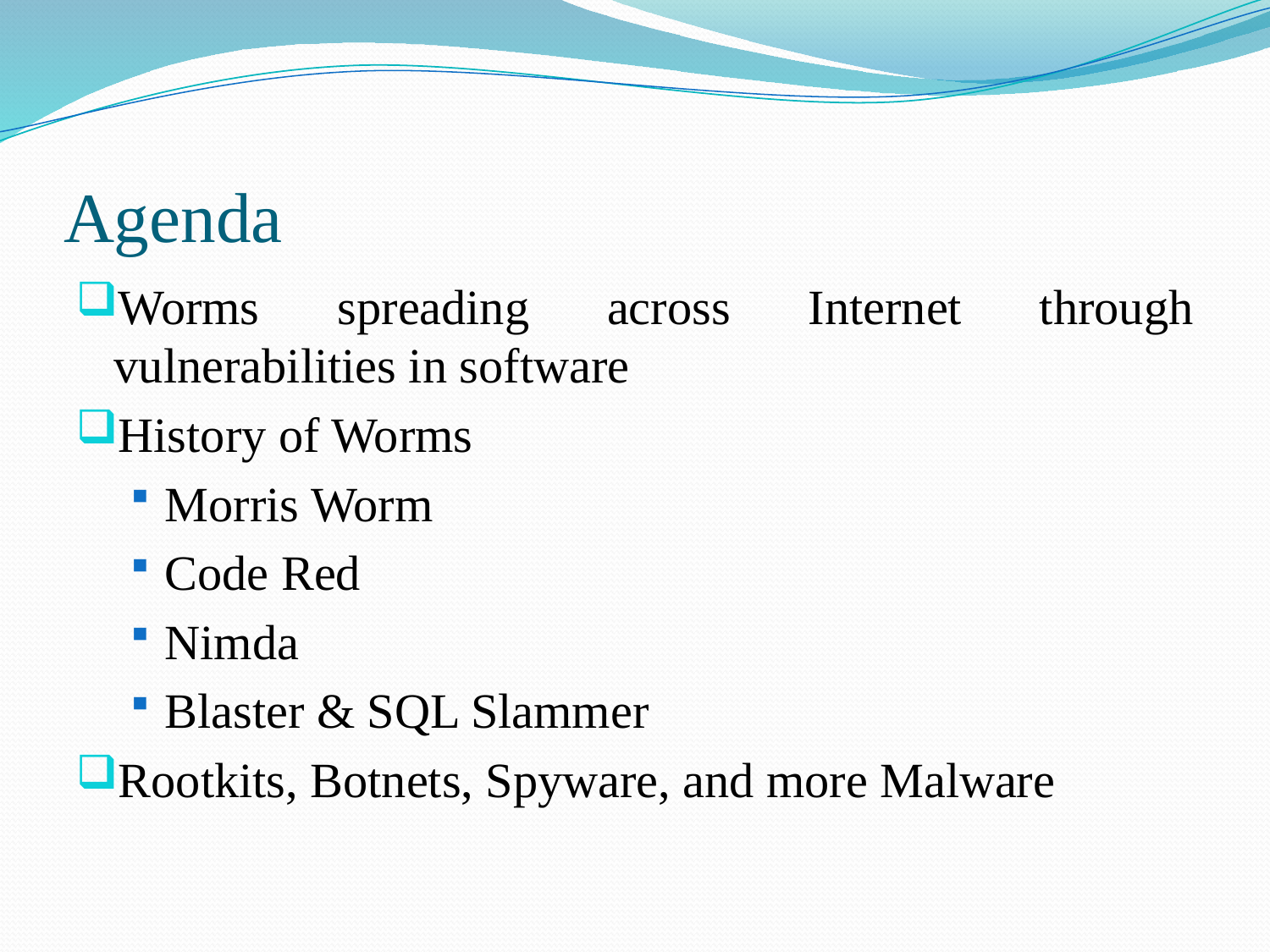

# Agenda
Worms spreading across Internet through vulnerabilities in software
History of Worms
Morris Worm
Code Red
Nimda
Blaster & SQL Slammer
Rootkits, Botnets, Spyware, and more Malware